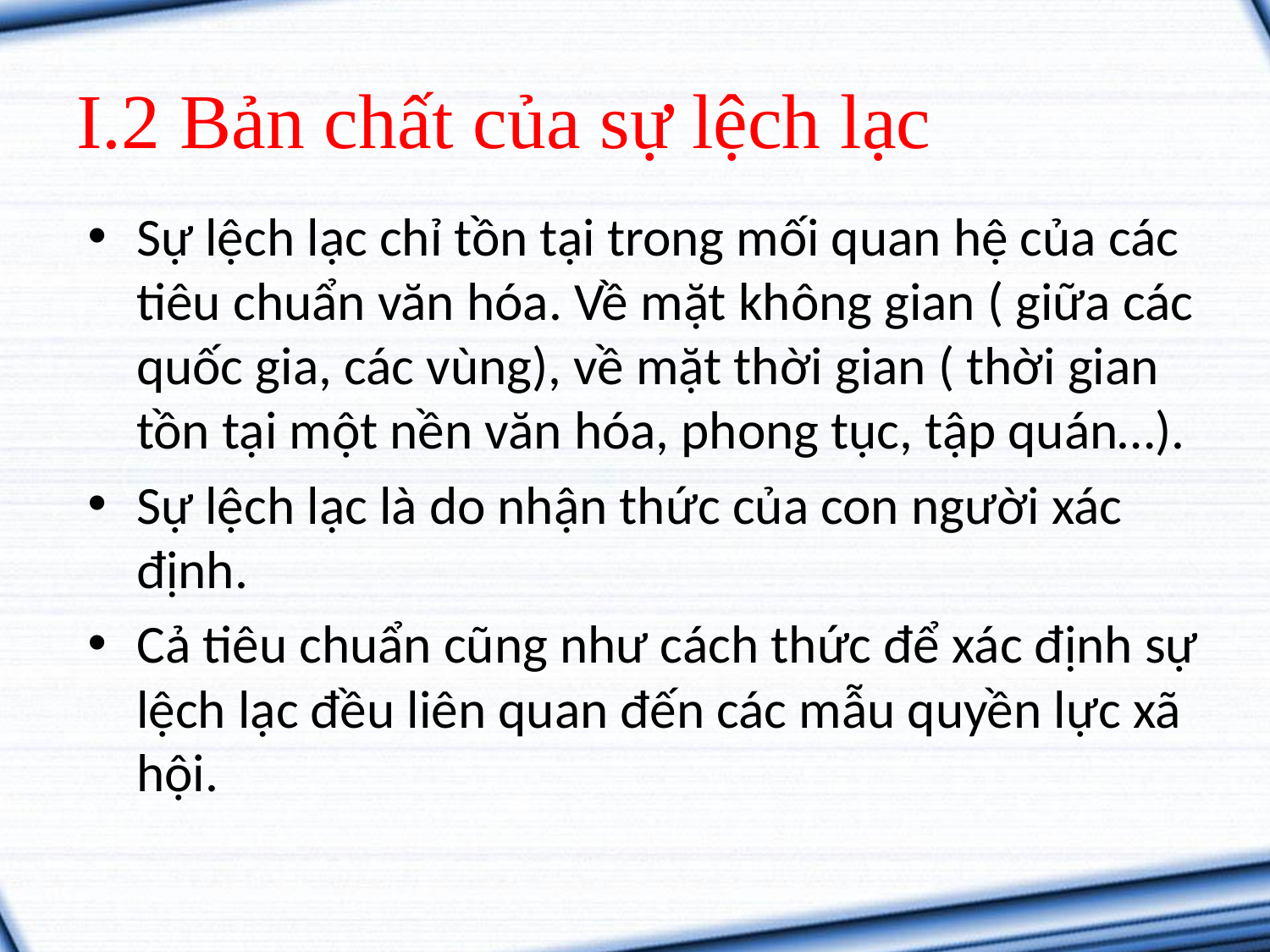

# I.2 Bản chất của sự lệch lạc
Sự lệch lạc chỉ tồn tại trong mối quan hệ của các tiêu chuẩn văn hóa. Về mặt không gian ( giữa các quốc gia, các vùng), về mặt thời gian ( thời gian tồn tại một nền văn hóa, phong tục, tập quán…).
Sự lệch lạc là do nhận thức của con người xác định.
Cả tiêu chuẩn cũng như cách thức để xác định sự lệch lạc đều liên quan đến các mẫu quyền lực xã hội.